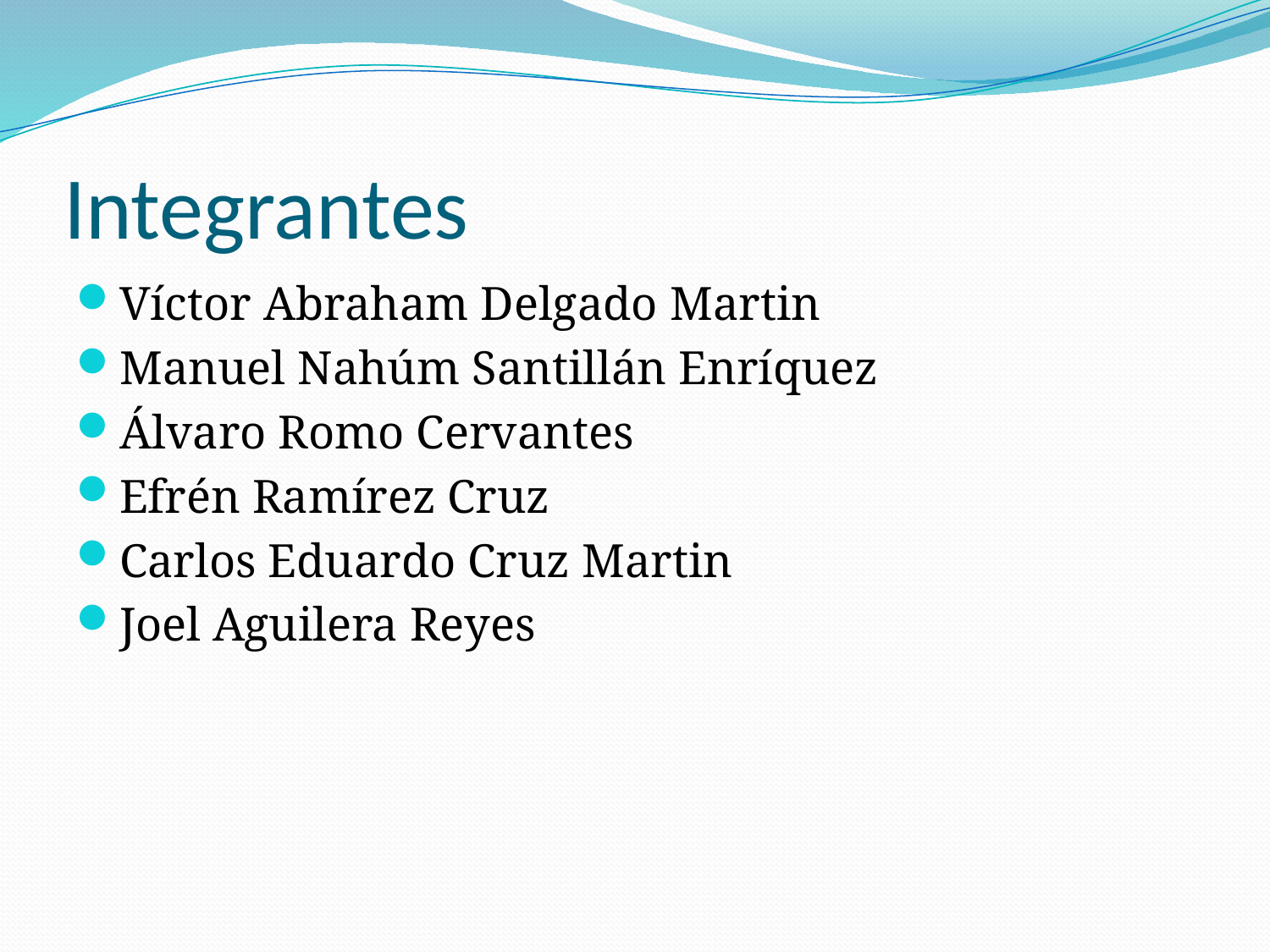

# Integrantes
Víctor Abraham Delgado Martin
Manuel Nahúm Santillán Enríquez
Álvaro Romo Cervantes
Efrén Ramírez Cruz
Carlos Eduardo Cruz Martin
Joel Aguilera Reyes